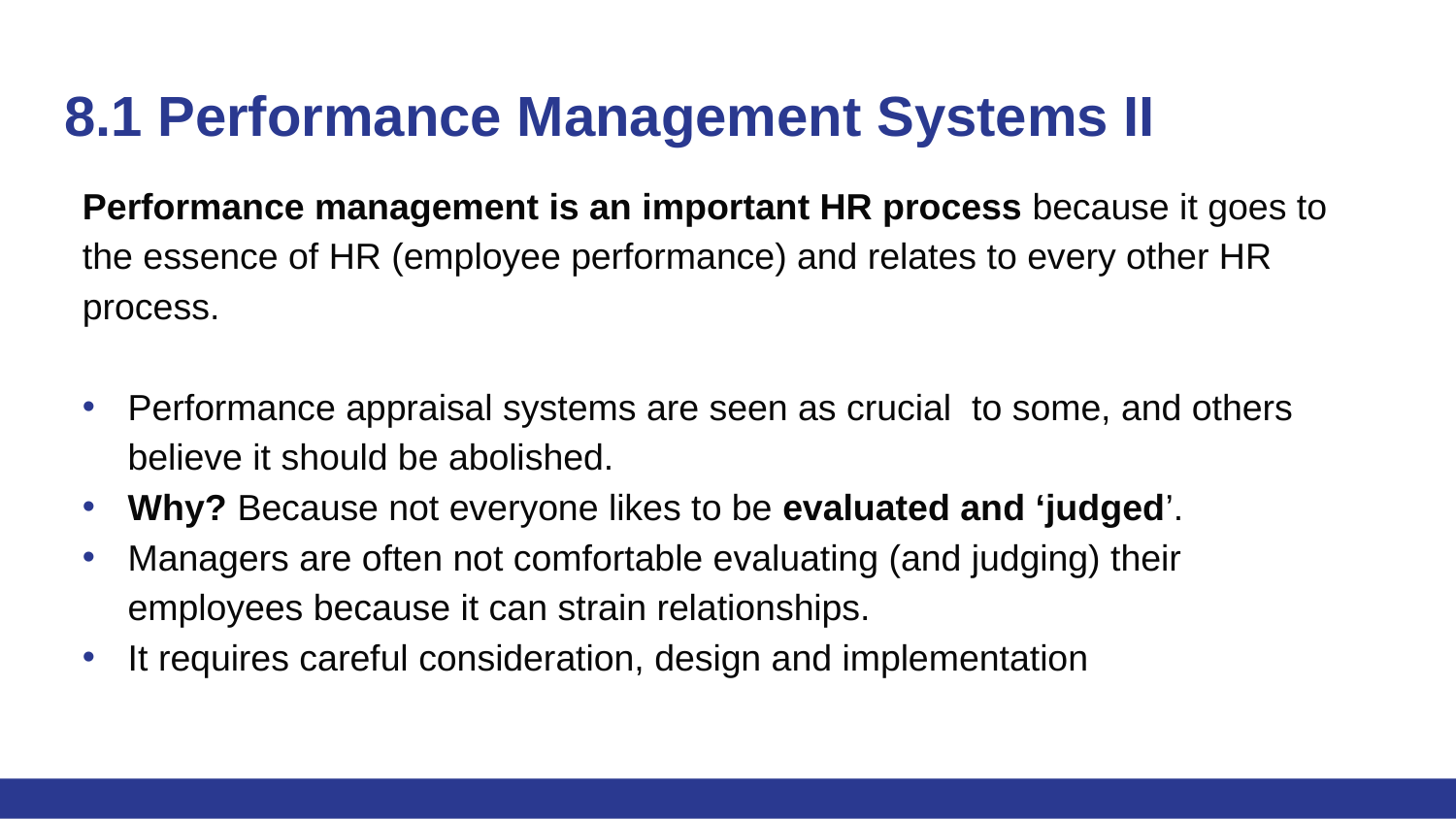

# 8.1 Performance Management Systems II
Performance management is an important HR process because it goes to the essence of HR (employee performance) and relates to every other HR process.

Performance appraisal systems are seen as crucial  to some, and others  believe it should be abolished.
Why? Because not everyone likes to be evaluated and ‘judged’.
Managers are often not comfortable evaluating (and judging) their employees because it can strain relationships.
It requires careful consideration, design and implementation